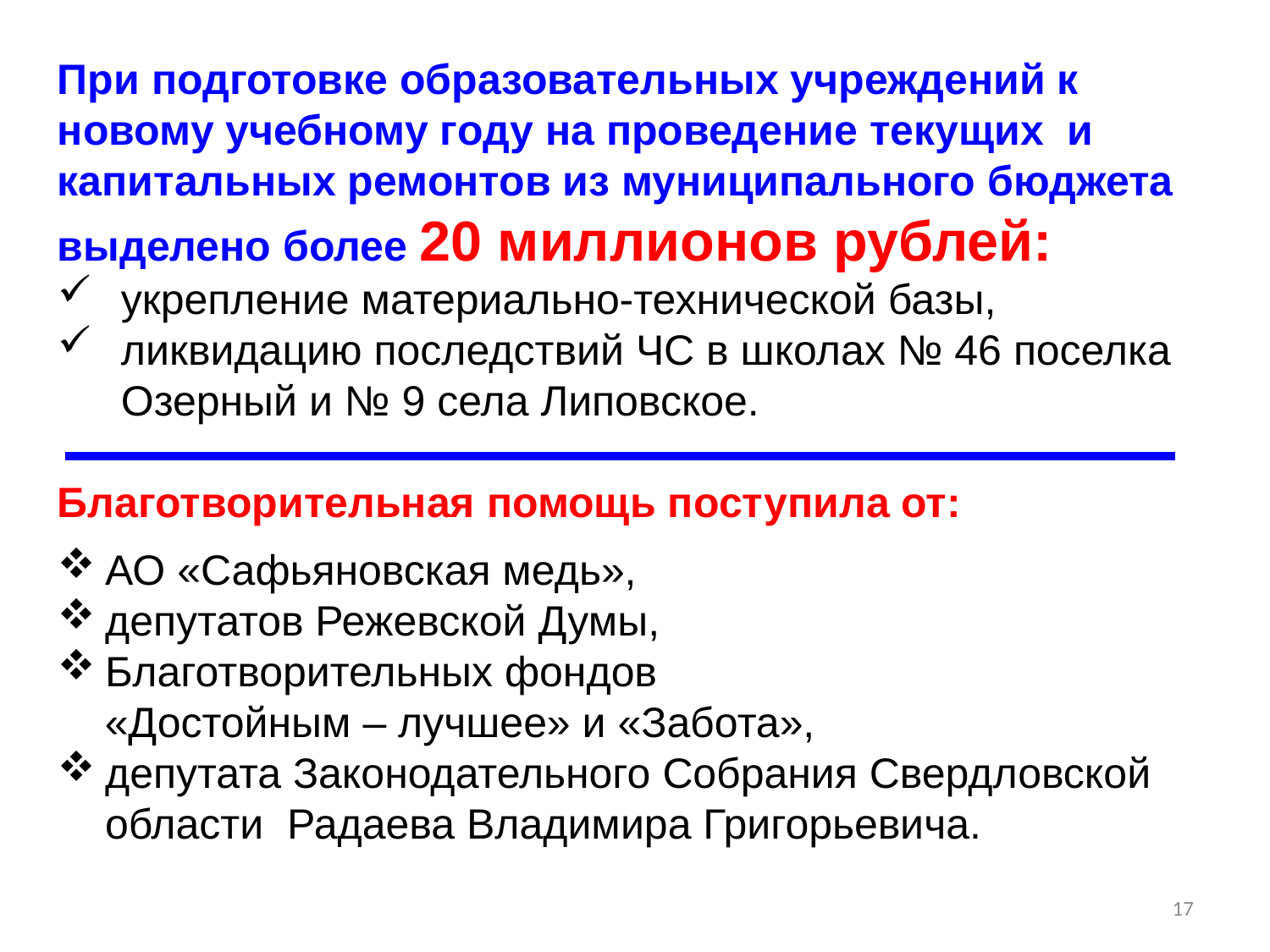

При подготовке образовательных учреждений к новому учебному году на проведение текущих  и капитальных ремонтов из муниципального бюджета выделено более 20 миллионов рублей:
укрепление материально-технической базы,
ликвидацию последствий ЧС в школах № 46 поселка Озерный и № 9 села Липовское.

Благотворительная помощь поступила от:

АО «Сафьяновская медь»,
депутатов Режевской Думы,
Благотворительных фондов
    «Достойным – лучшее» и «Забота»,
депутата Законодательного Собрания Свердловской области  Радаева Владимира Григорьевича.
17